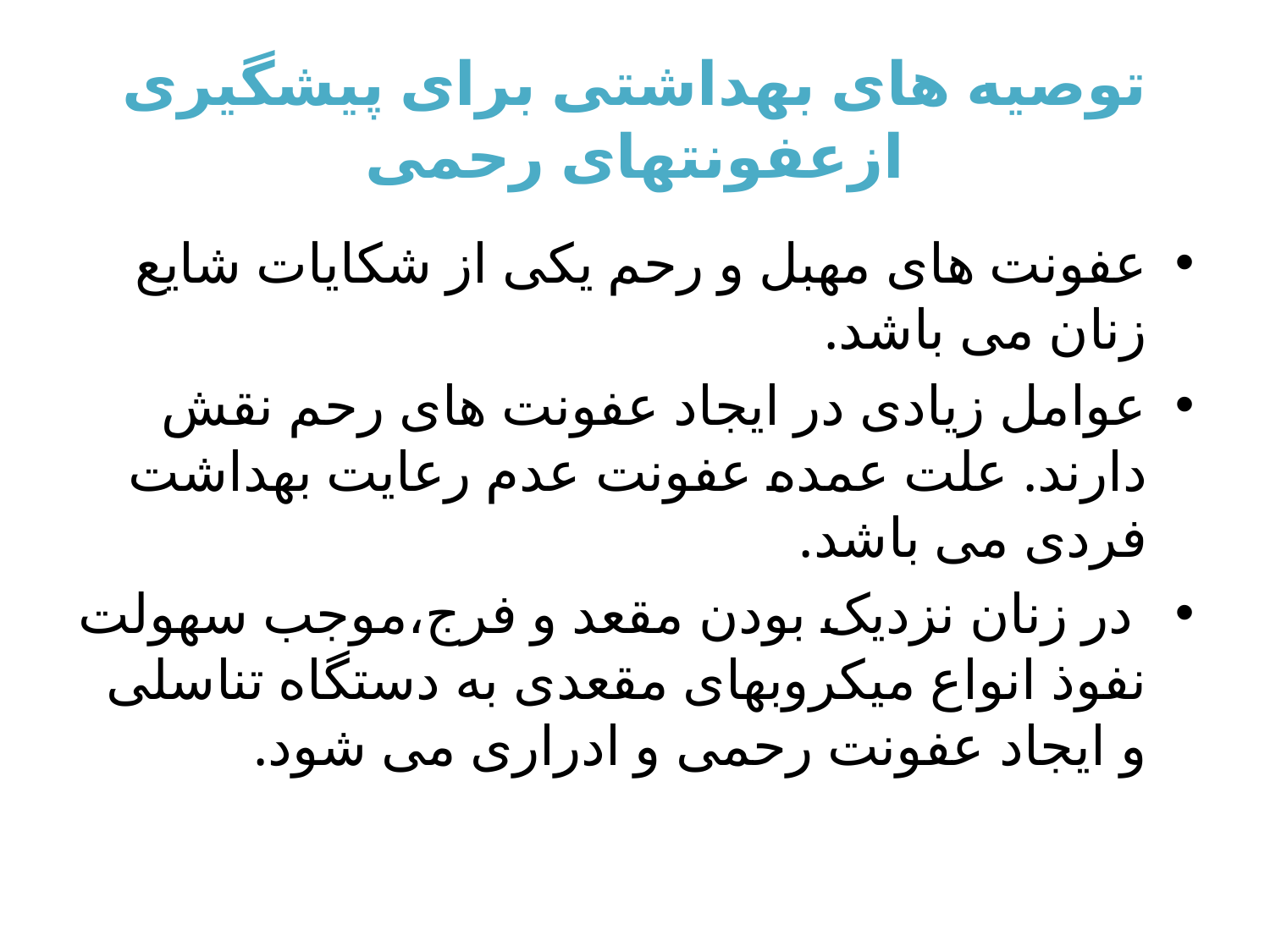

# توصیه های بهداشتی برای پیشگیری ازعفونتهای رحمی
عفونت های مهبل و رحم یکی از شکایات شایع زنان می باشد.
عوامل زیادی در ایجاد عفونت های رحم نقش دارند. علت عمده عفونت عدم رعایت بهداشت فردی می باشد.
 در زنان نزدیک بودن مقعد و فرج،موجب سهولت نفوذ انواع میکروبهای مقعدی به دستگاه تناسلی و ایجاد عفونت رحمی و ادراری می شود.